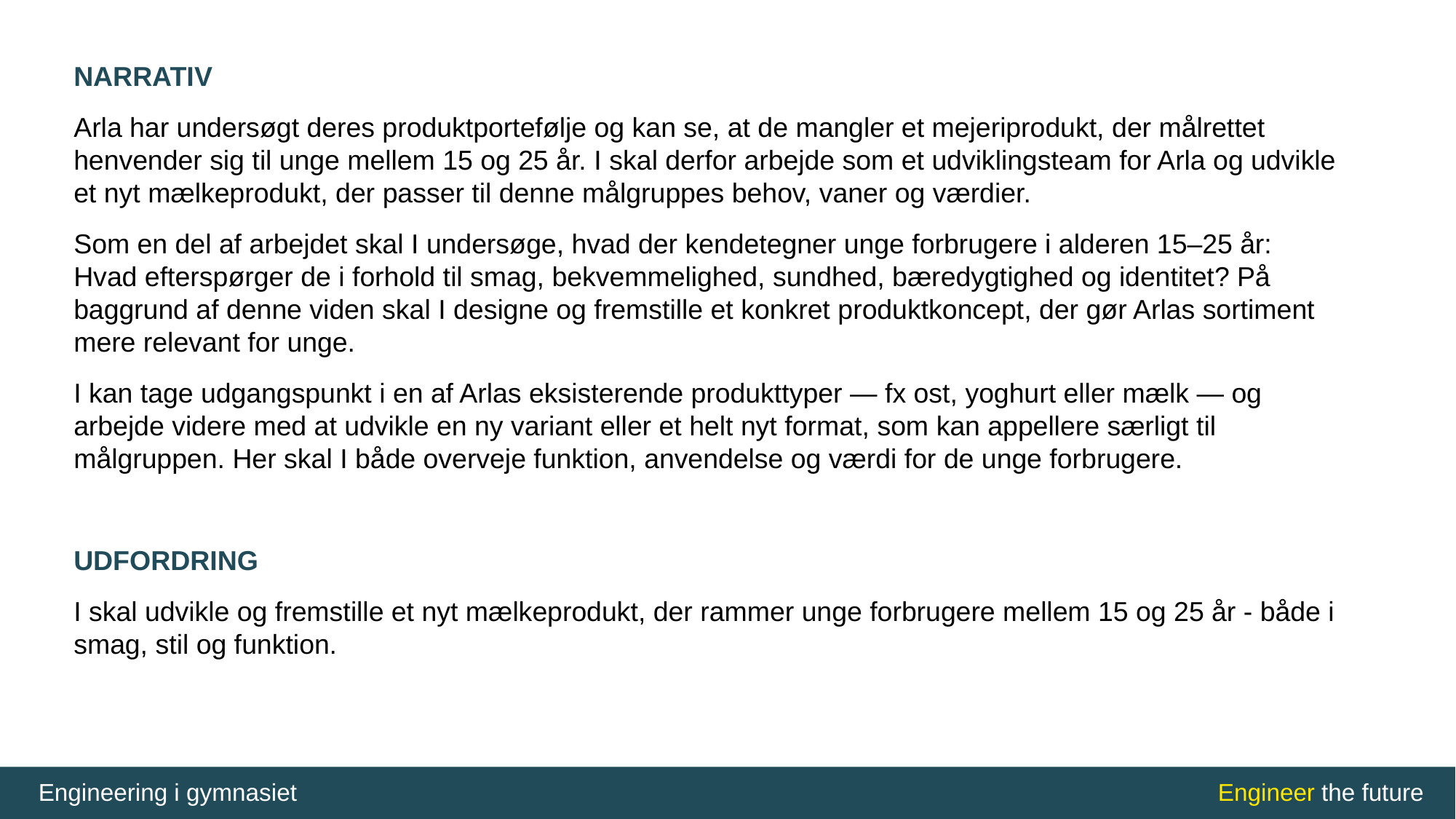

NARRATIV
Arla har undersøgt deres produktportefølje og kan se, at de mangler et mejeriprodukt, der målrettet henvender sig til unge mellem 15 og 25 år. I skal derfor arbejde som et udviklingsteam for Arla og udvikle et nyt mælkeprodukt, der passer til denne målgruppes behov, vaner og værdier.
Som en del af arbejdet skal I undersøge, hvad der kendetegner unge forbrugere i alderen 15–25 år: Hvad efterspørger de i forhold til smag, bekvemmelighed, sundhed, bæredygtighed og identitet? På baggrund af denne viden skal I designe og fremstille et konkret produktkoncept, der gør Arlas sortiment mere relevant for unge.
I kan tage udgangspunkt i en af Arlas eksisterende produkttyper — fx ost, yoghurt eller mælk — og arbejde videre med at udvikle en ny variant eller et helt nyt format, som kan appellere særligt til målgruppen. Her skal I både overveje funktion, anvendelse og værdi for de unge forbrugere.

UDFORDRING
I skal udvikle og fremstille et nyt mælkeprodukt, der rammer unge forbrugere mellem 15 og 25 år - både i smag, stil og funktion.